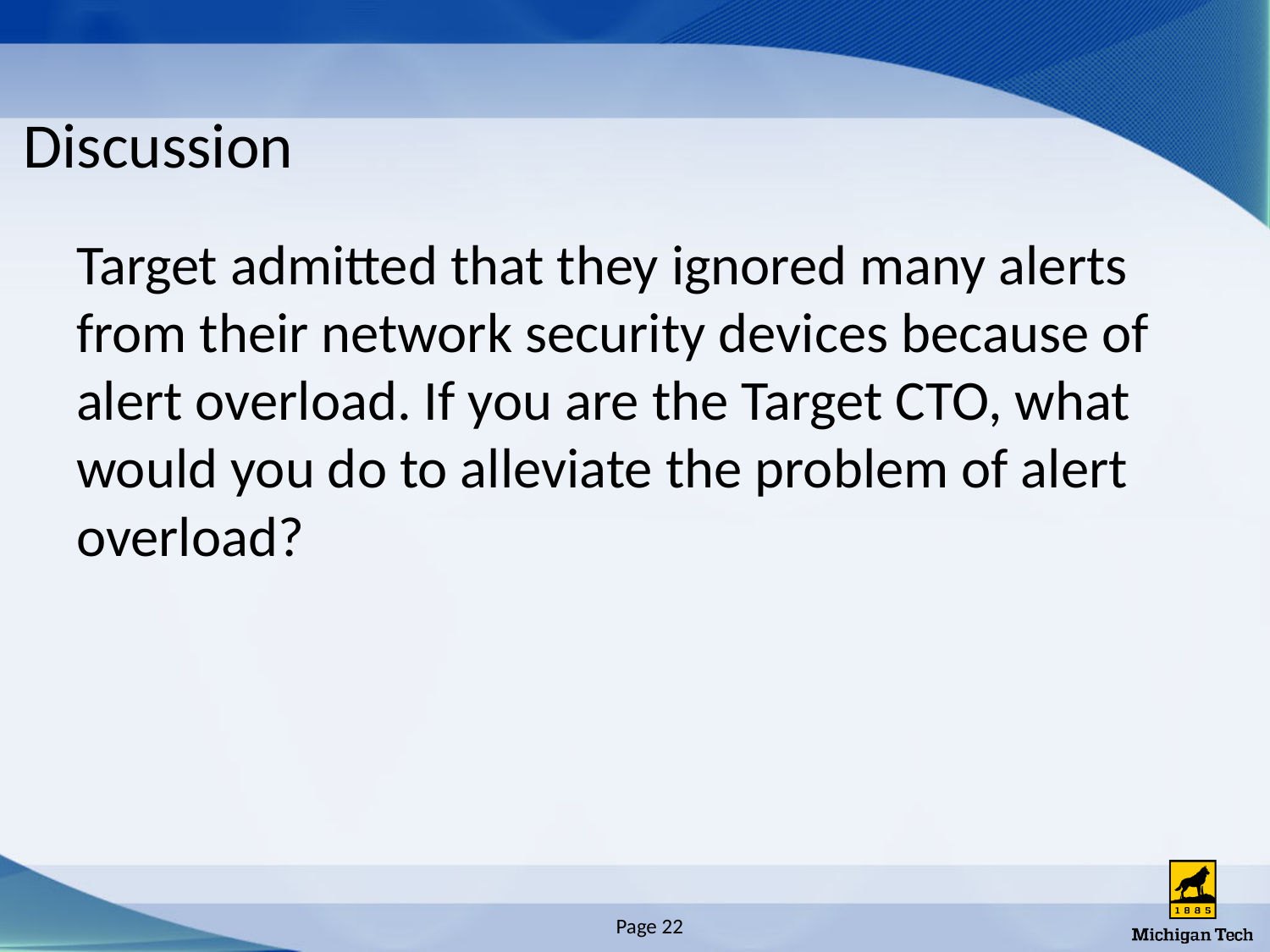

# Discussion
Target admitted that they ignored many alerts from their network security devices because of alert overload. If you are the Target CTO, what would you do to alleviate the problem of alert overload?